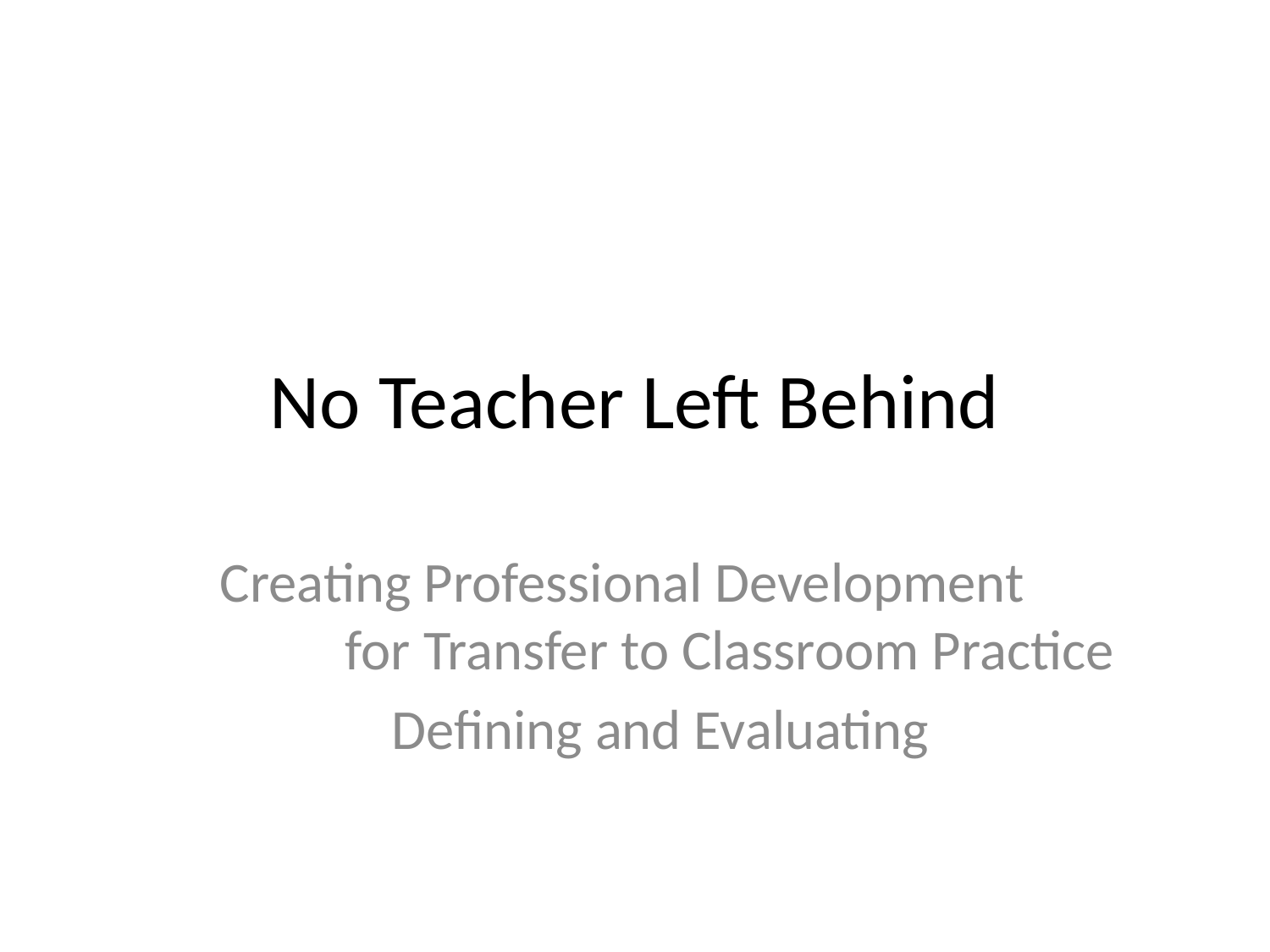

# No Teacher Left Behind
Creating Professional Development       	for Transfer to Classroom Practice
Defining and Evaluating